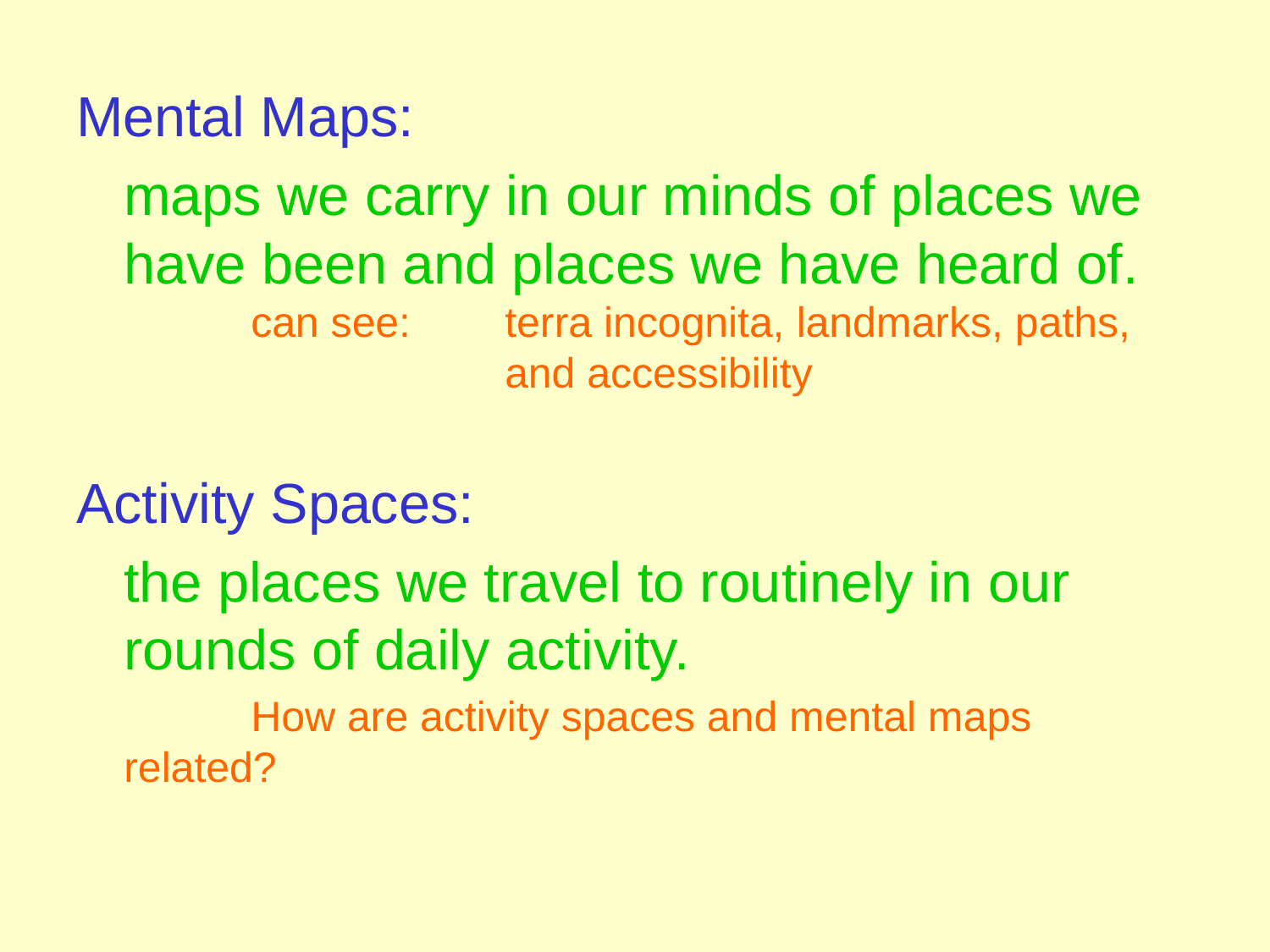

Mental Maps:
	maps we carry in our minds of places we have been and places we have heard of.
		can see: 	terra incognita, landmarks, paths,
				and accessibility

Activity Spaces:
	the places we travel to routinely in our rounds of daily activity.
		How are activity spaces and mental maps related?